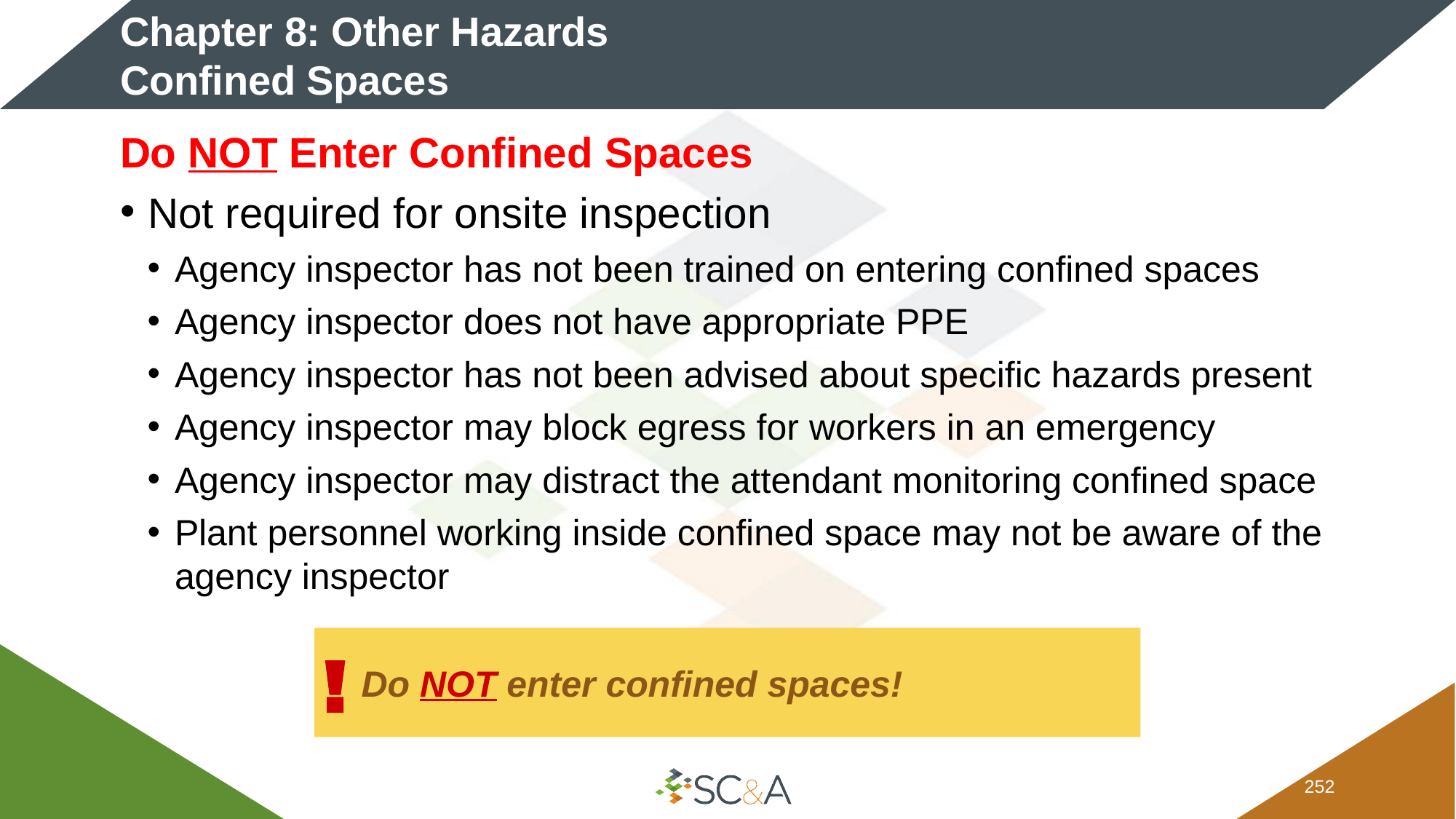

# Chapter 8: Other Hazards Confined Spaces
Do NOT Enter Confined Spaces
Not required for onsite inspection
Agency inspector has not been trained on entering confined spaces
Agency inspector does not have appropriate PPE
Agency inspector has not been advised about specific hazards present
Agency inspector may block egress for workers in an emergency
Agency inspector may distract the attendant monitoring confined space
Plant personnel working inside confined space may not be aware of the agency inspector
Do NOT enter confined spaces!
!
252